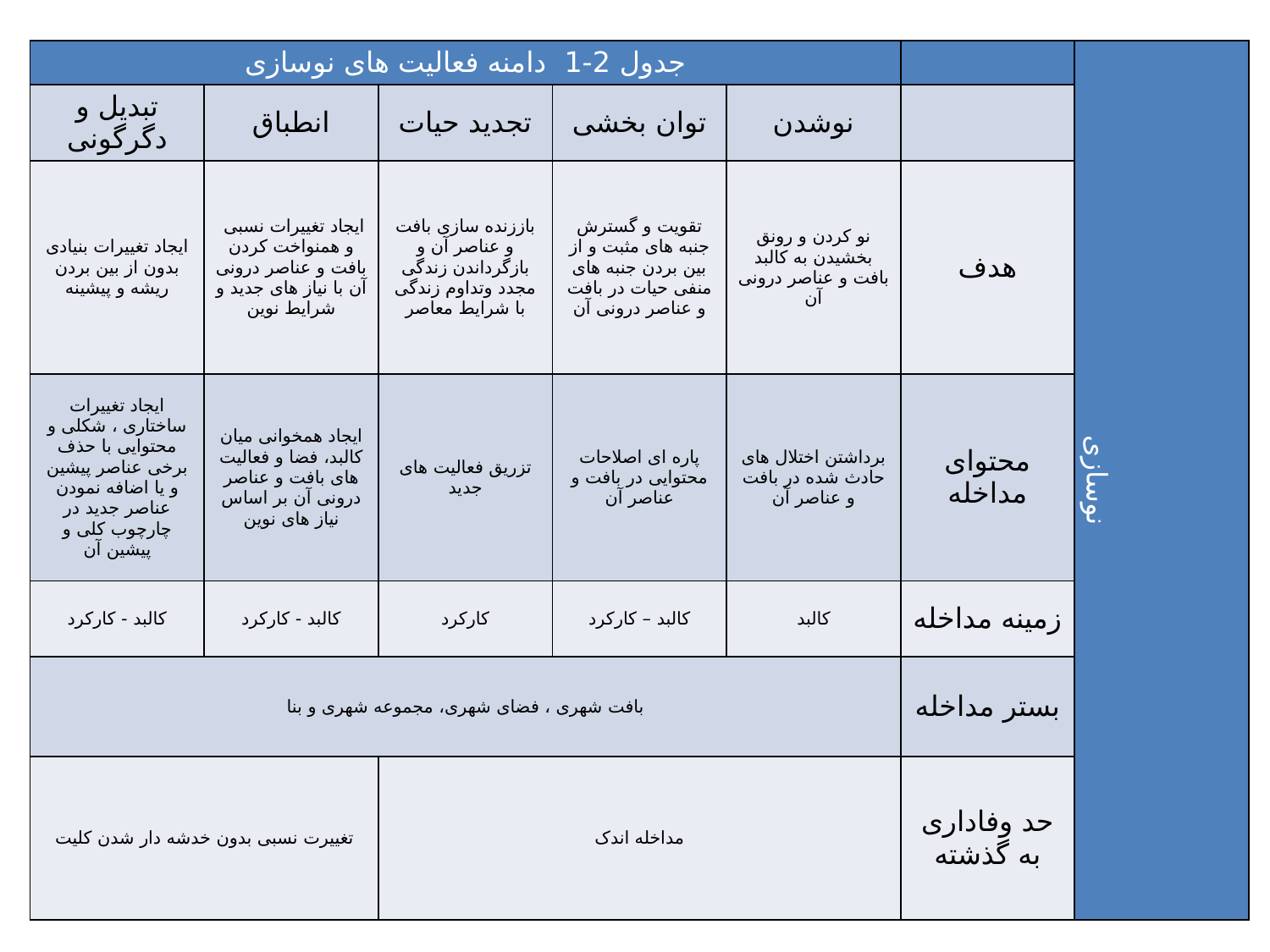

| جدول 2-1 دامنه فعالیت های نوسازی |  |  |  |  |  | نوسازی |
| --- | --- | --- | --- | --- | --- | --- |
| تبدیل و دگرگونی | انطباق | تجدید حیات | توان بخشی | نوشدن |  |  |
| ایجاد تغییرات بنیادی بدون از بین بردن ریشه و پیشینه | ایجاد تغییرات نسبی و همنواخت کردن بافت و عناصر درونی آن با نیاز های جدید و شرایط نوین | باززنده سازی بافت و عناصر آن و بازگرداندن زندگی مجدد وتداوم زندگی با شرایط معاصر | تقویت و گسترش جنبه های مثبت و از بین بردن جنبه های منفی حیات در بافت و عناصر درونی آن | نو کردن و رونق بخشیدن به کالبد بافت و عناصر درونی آن | هدف |  |
| ایجاد تغییرات ساختاری ، شکلی و محتوایی با حذف برخی عناصر پیشین و یا اضافه نمودن عناصر جدید در چارچوب کلی و پیشین آن | ایجاد همخوانی میان کالبد، فضا و فعالیت های بافت و عناصر درونی آن بر اساس نیاز های نوین | تزریق فعالیت های جدید | پاره ای اصلاحات محتوایی در بافت و عناصر آن | برداشتن اختلال های حادث شده در بافت و عناصر آن | محتوای مداخله |  |
| کالبد - کارکرد | کالبد - کارکرد | کارکرد | کالبد – کارکرد | کالبد | زمینه مداخله |  |
| بافت شهری ، فضای شهری، مجموعه شهری و بنا |  |  |  |  | بستر مداخله |  |
| تغییرت نسبی بدون خدشه دار شدن کلیت |  | مداخله اندک |  |  | حد وفاداری به گذشته |  |